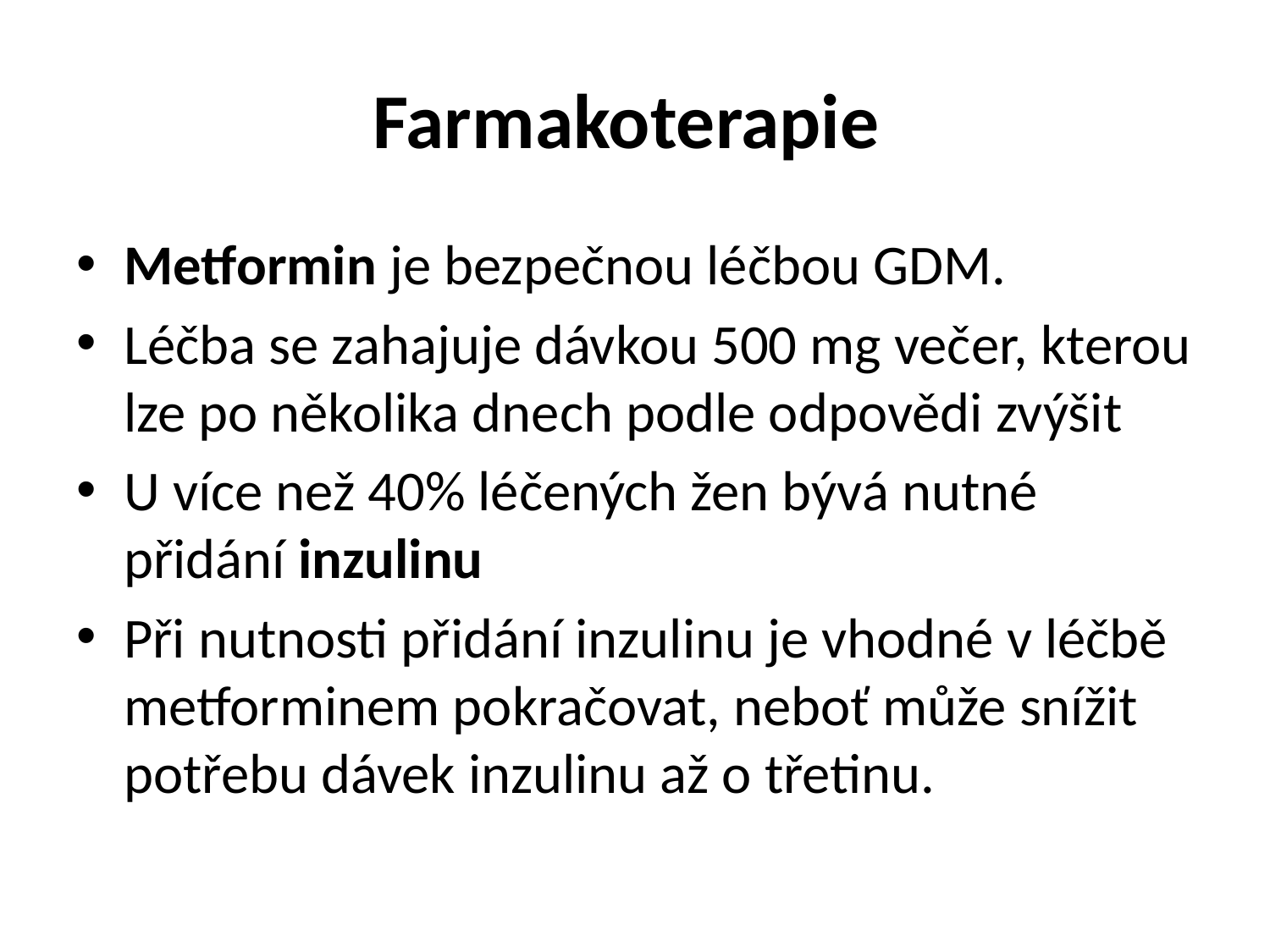

# Farmakoterapie
Metformin je bezpečnou léčbou GDM.
Léčba se zahajuje dávkou 500 mg večer, kterou lze po několika dnech podle odpovědi zvýšit
U více než 40% léčených žen bývá nutné přidání inzulinu
Při nutnosti přidání inzulinu je vhodné v léčbě metforminem pokračovat, neboť může snížit potřebu dávek inzulinu až o třetinu.